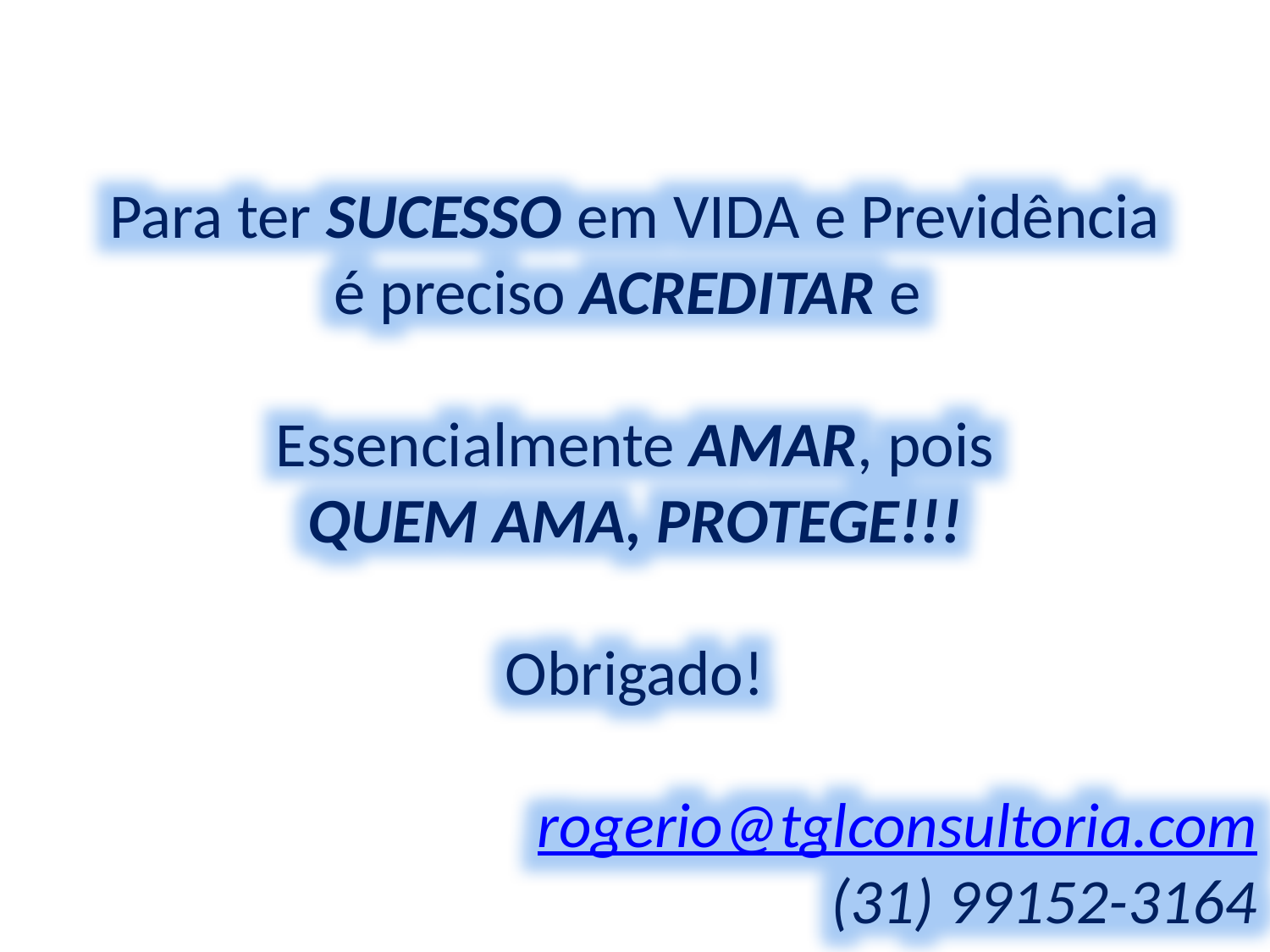

Para ter SUCESSO em VIDA e Previdência
é preciso ACREDITAR e

Essencialmente AMAR, pois
QUEM AMA, PROTEGE!!!

Obrigado!

		rogerio@tglconsultoria.com
(31) 99152-3164